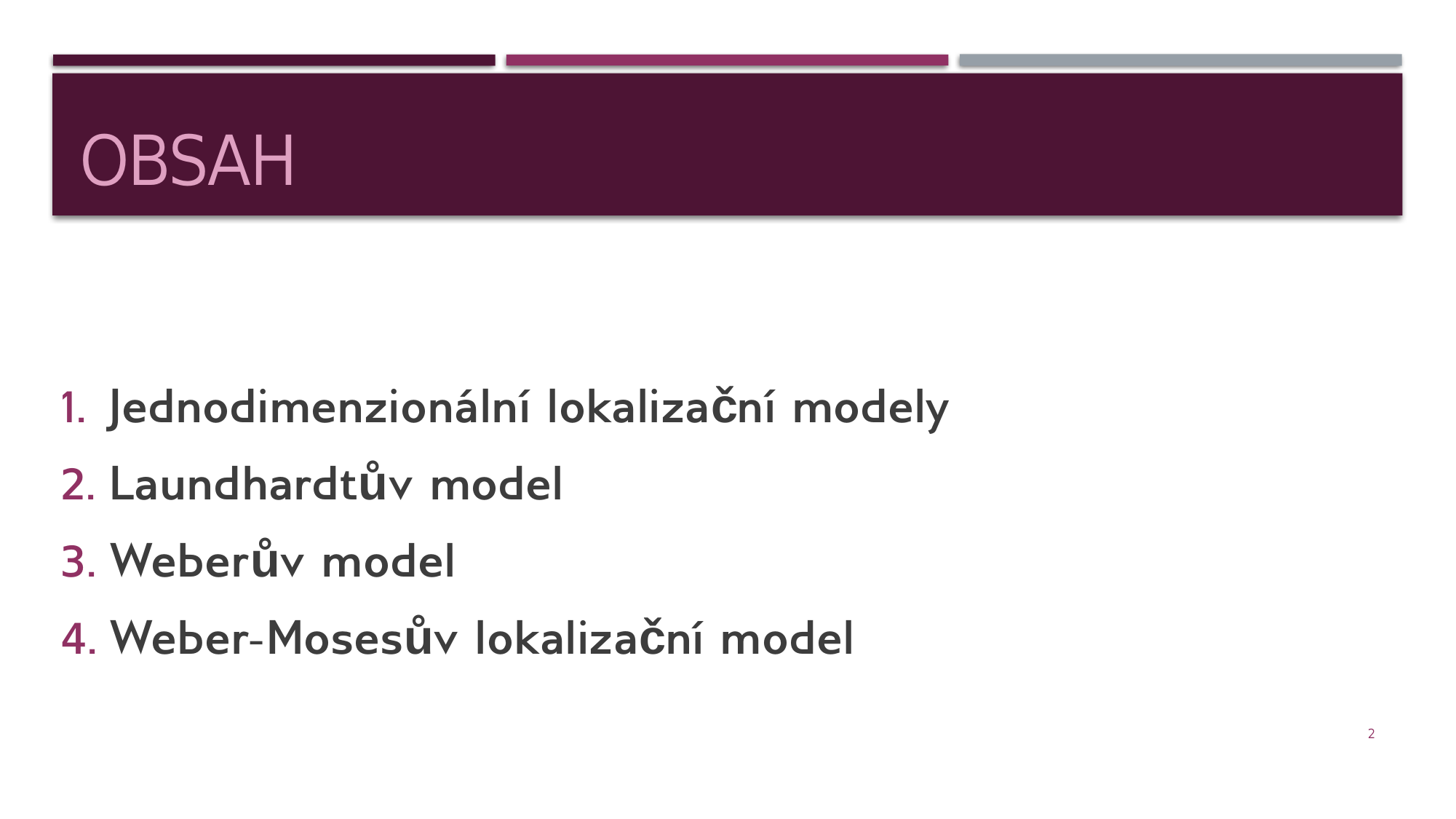

# Obsah
Jednodimenzionální lokalizační modely
Laundhardtův model
Weberův model
Weber-Mosesův lokalizační model
2